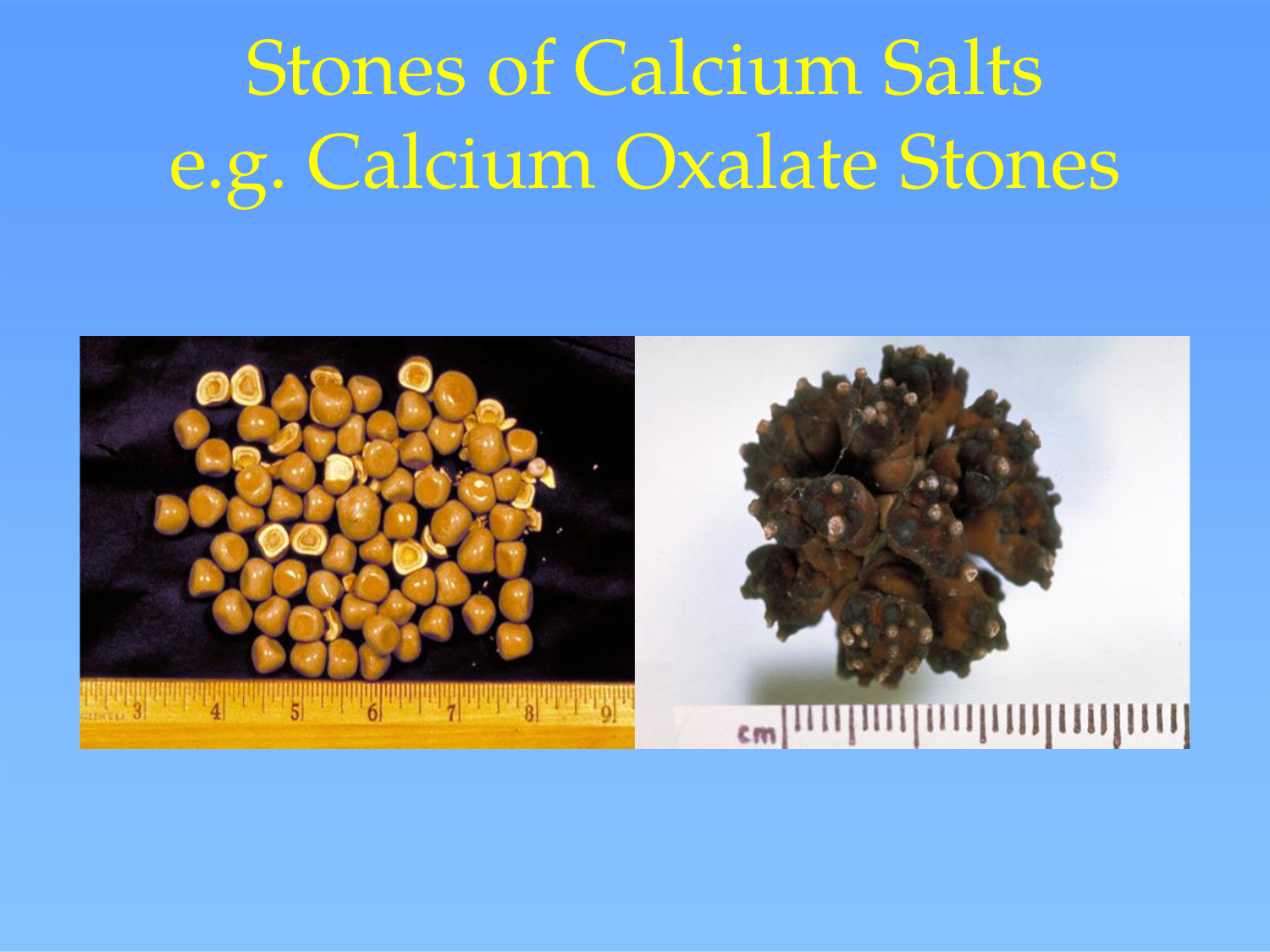

Stones of Calcium Salts
e.g. Calcium Oxalate Stones